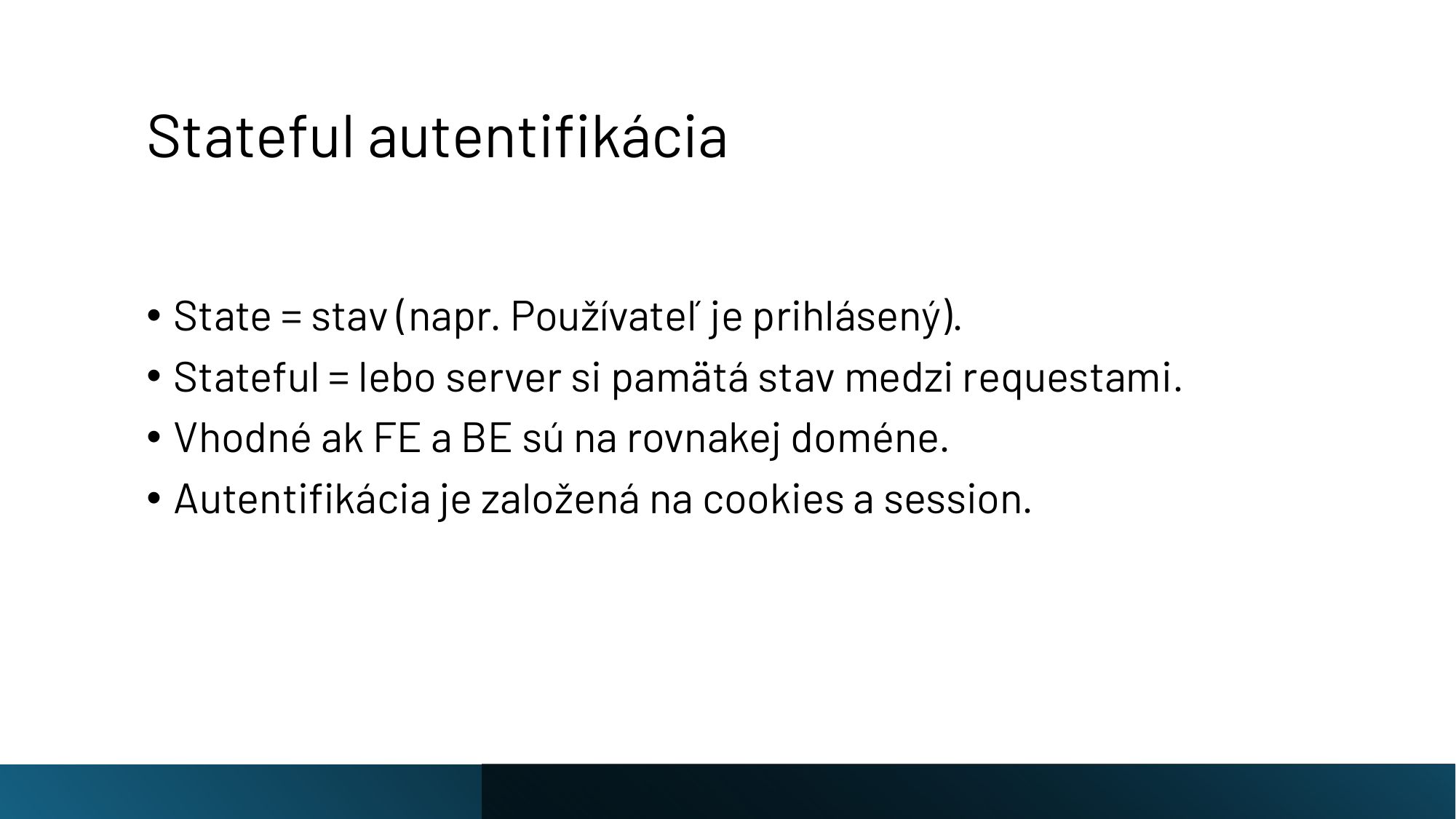

# Stateful autentifikácia
State = stav (napr. Používateľ je prihlásený).
Stateful = lebo server si pamätá stav medzi requestami.
Vhodné ak FE a BE sú na rovnakej doméne.
Autentifikácia je založená na cookies a session.